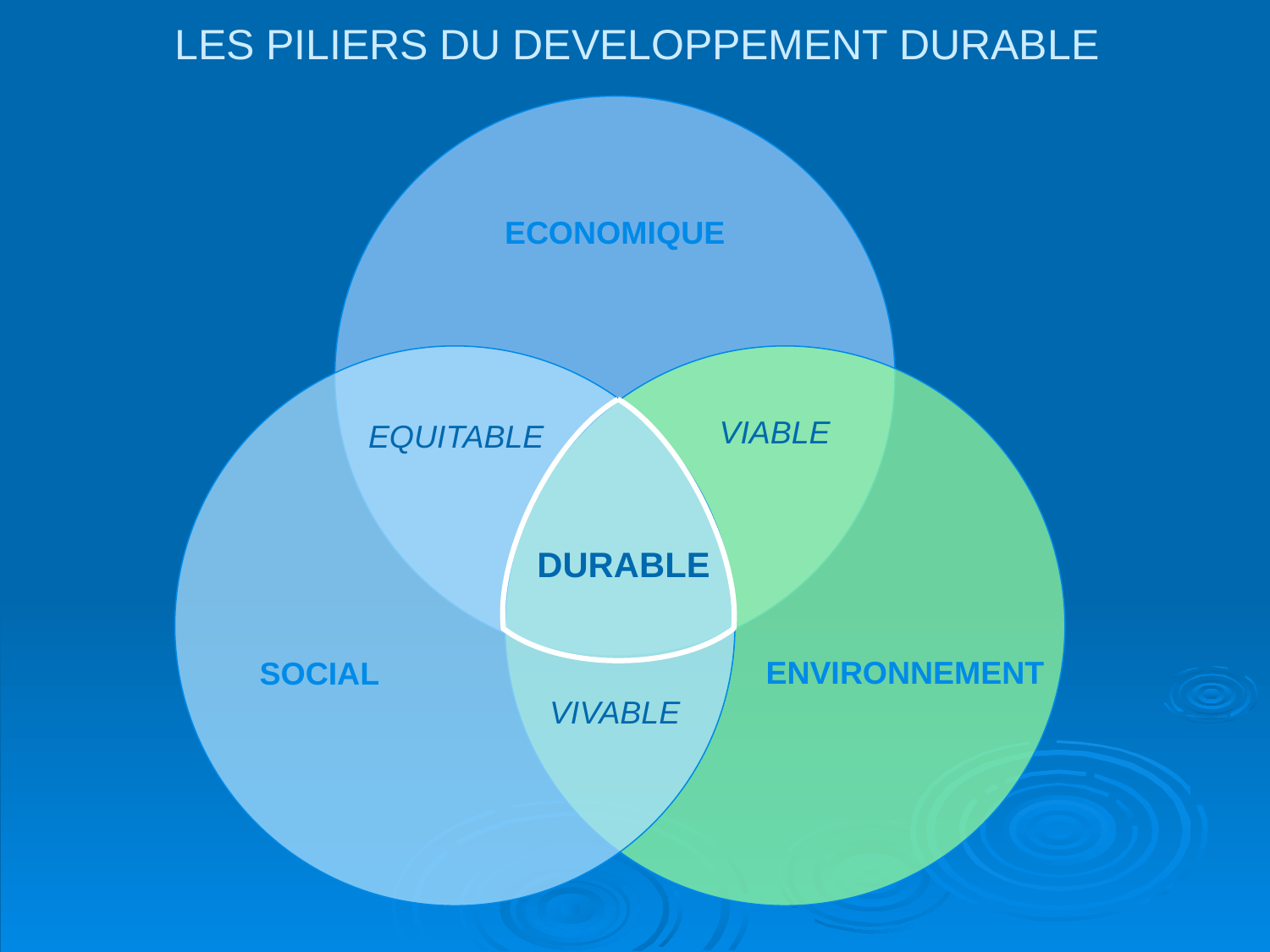

# LES PILIERS DU DEVELOPPEMENT DURABLE

ECONOMIQUE

DURABLE
VIABLE
EQUITABLE
ENVIRONNEMENT
SOCIAL
VIVABLE